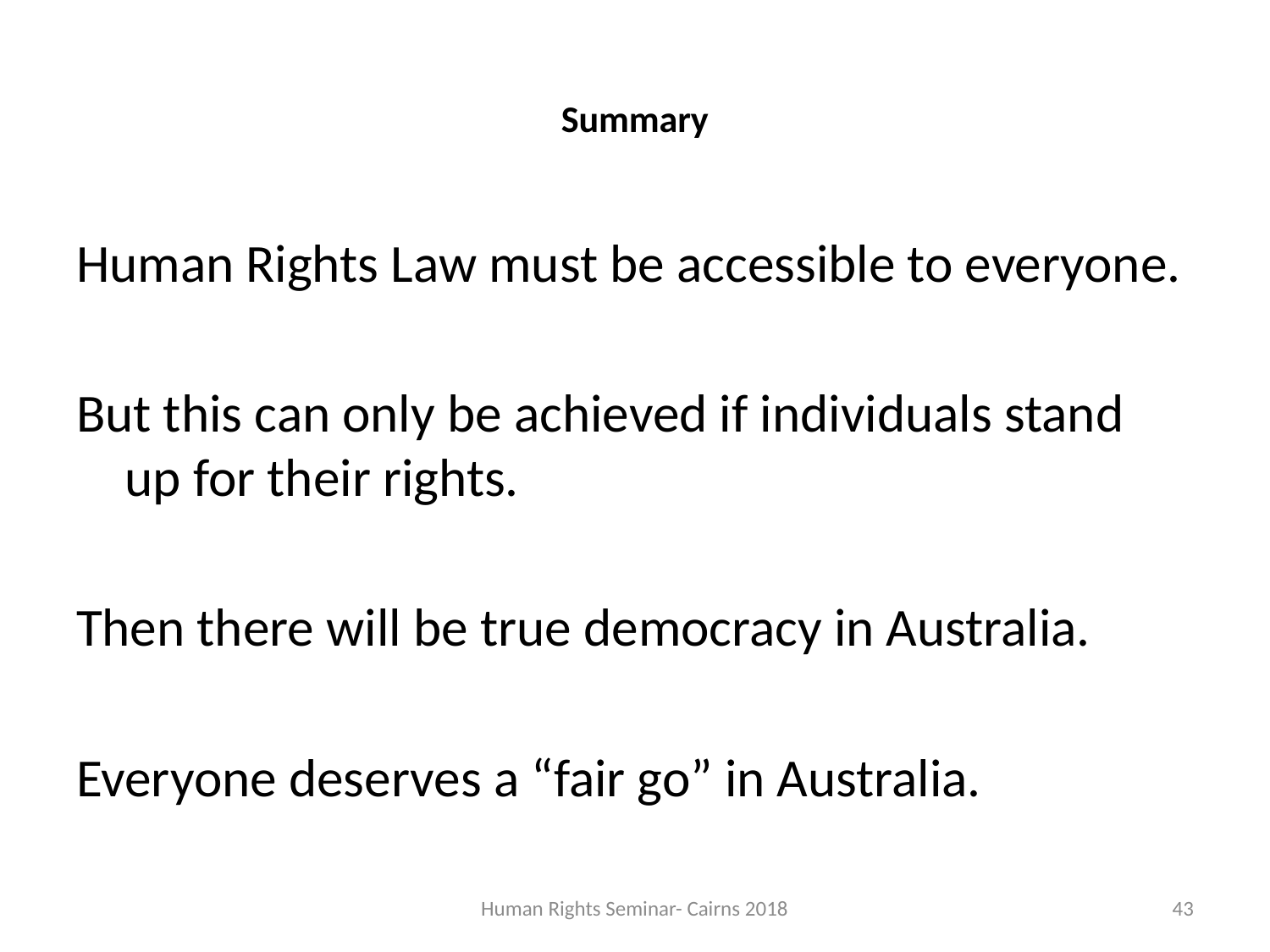

# Summary
Human Rights Law must be accessible to everyone.

But this can only be achieved if individuals stand up for their rights.

Then there will be true democracy in Australia.

Everyone deserves a “fair go” in Australia.

Human Rights Seminar- Cairns 2018
43